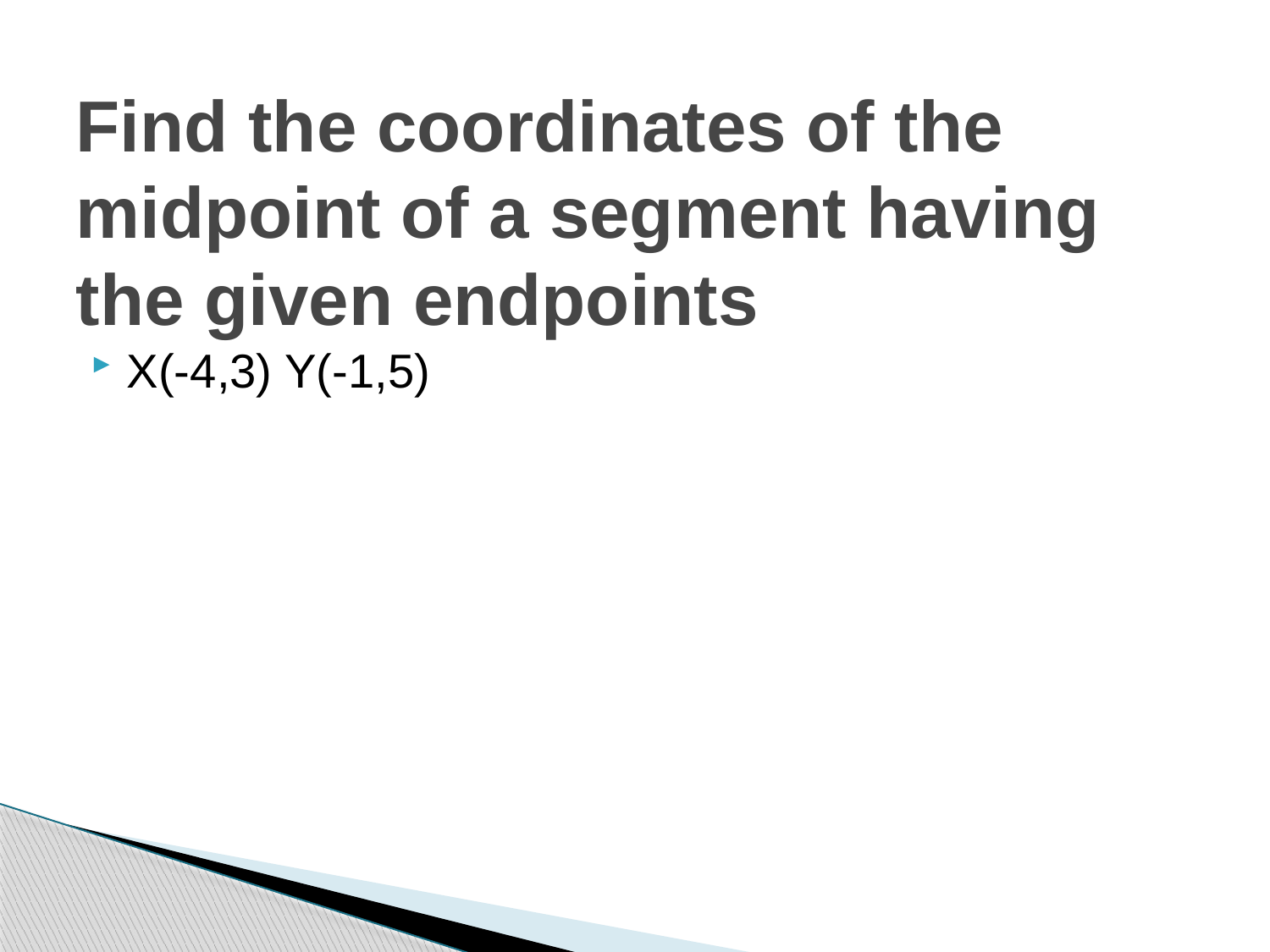

# Find the coordinates of the midpoint of a segment having the given endpoints

X(-4,3) Y(-1,5)